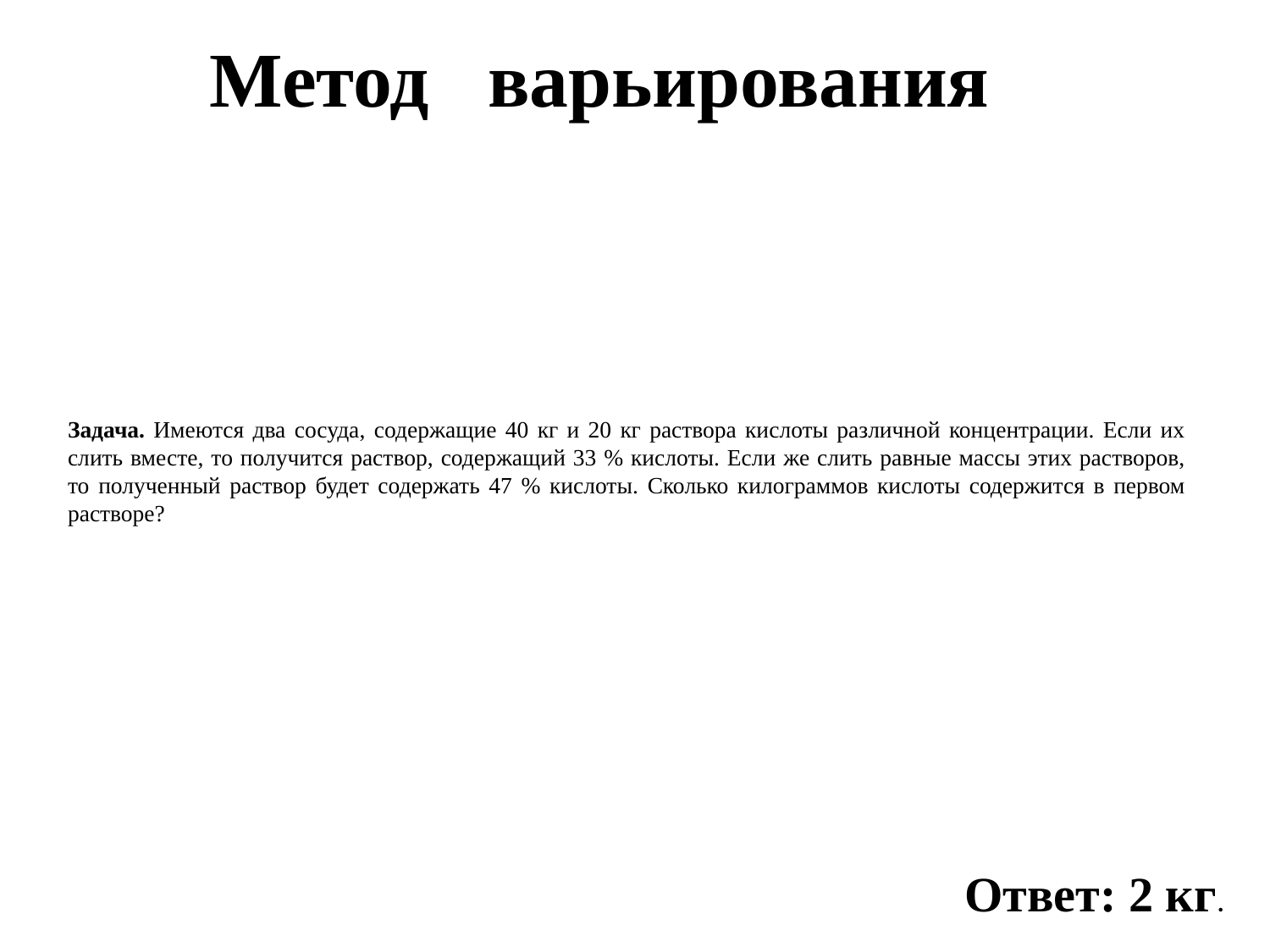

Метод   варьирования
# Задача. Имеются два сосуда, содержащие 40 кг и 20 кг раствора кислоты различной концентрации. Если их слить вместе, то получится раствор, содержащий 33 % кислоты. Если же слить равные массы этих растворов, то полученный раствор будет содержать 47 % кислоты. Сколько килограммов кислоты содержится в первом растворе?
Ответ: 2 кг.